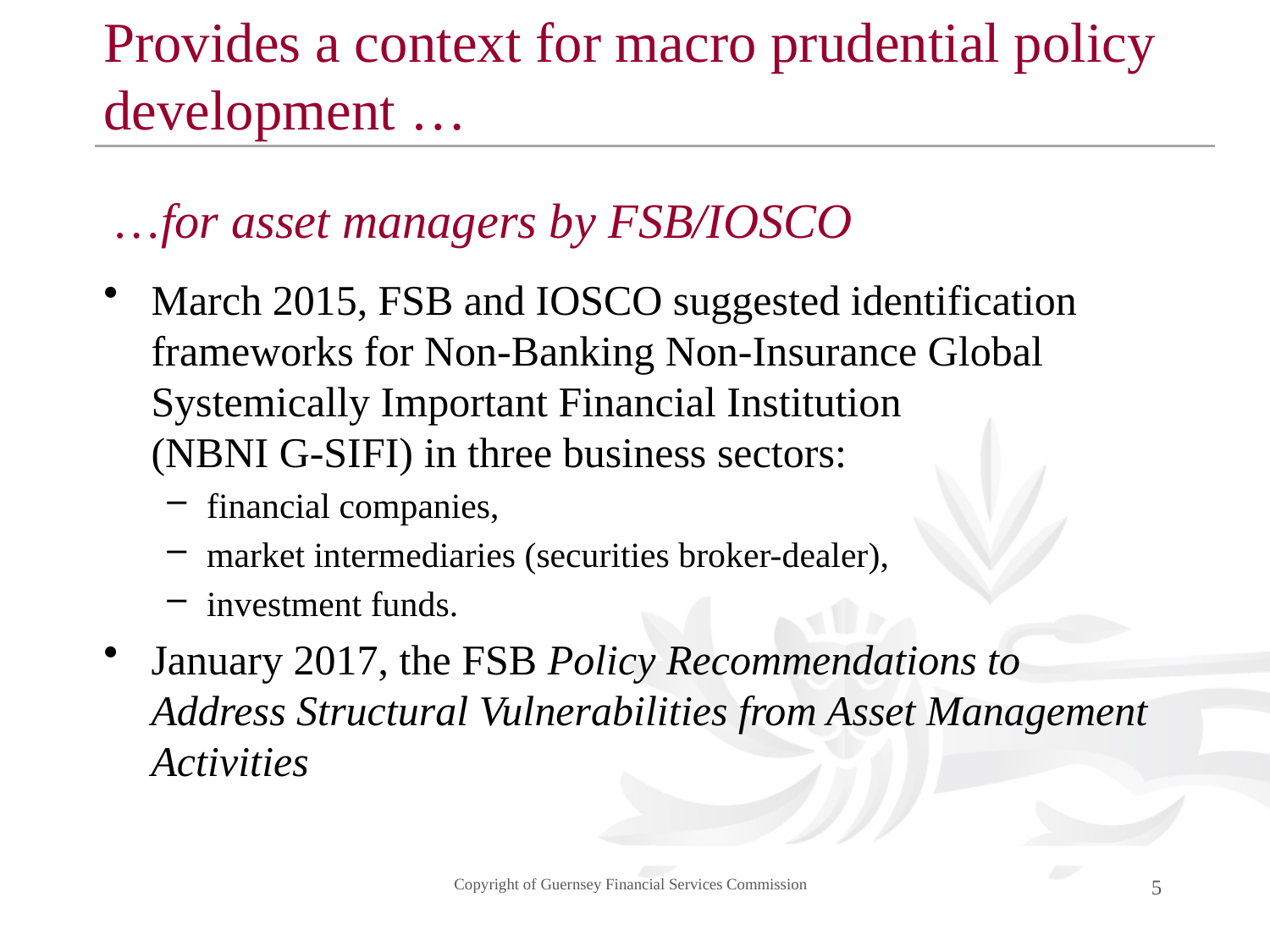

# Provides a context for macro prudential policy development …
…for asset managers by FSB/IOSCO
March 2015, FSB and IOSCO suggested identification frameworks for Non-Banking Non-Insurance Global Systemically Important Financial Institution
(NBNI G-SIFI) in three business sectors:
financial companies,
market intermediaries (securities broker-dealer),
investment funds.
January 2017, the FSB Policy Recommendations to Address Structural Vulnerabilities from Asset Management Activities

Copyright of Guernsey Financial Services Commission
5